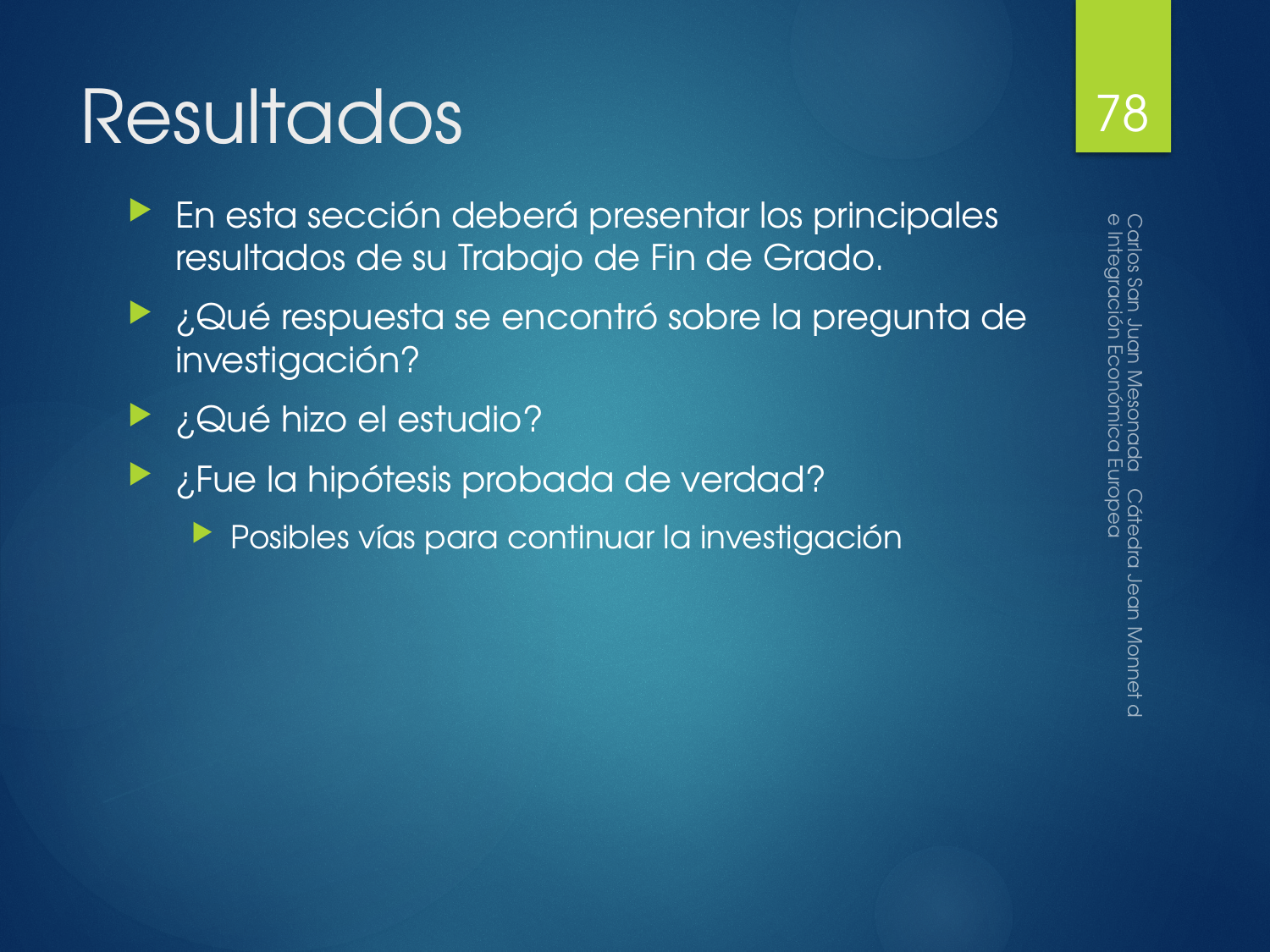

78
# Resultados
En esta sección deberá presentar los principales resultados de su Trabajo de Fin de Grado.
¿Qué respuesta se encontró sobre la pregunta de investigación?
¿Qué hizo el estudio?
¿Fue la hipótesis probada de verdad?
Posibles vías para continuar la investigación
Carlos San Juan Mesonada   Cátedra Jean Monnet de Integración Económica Europea